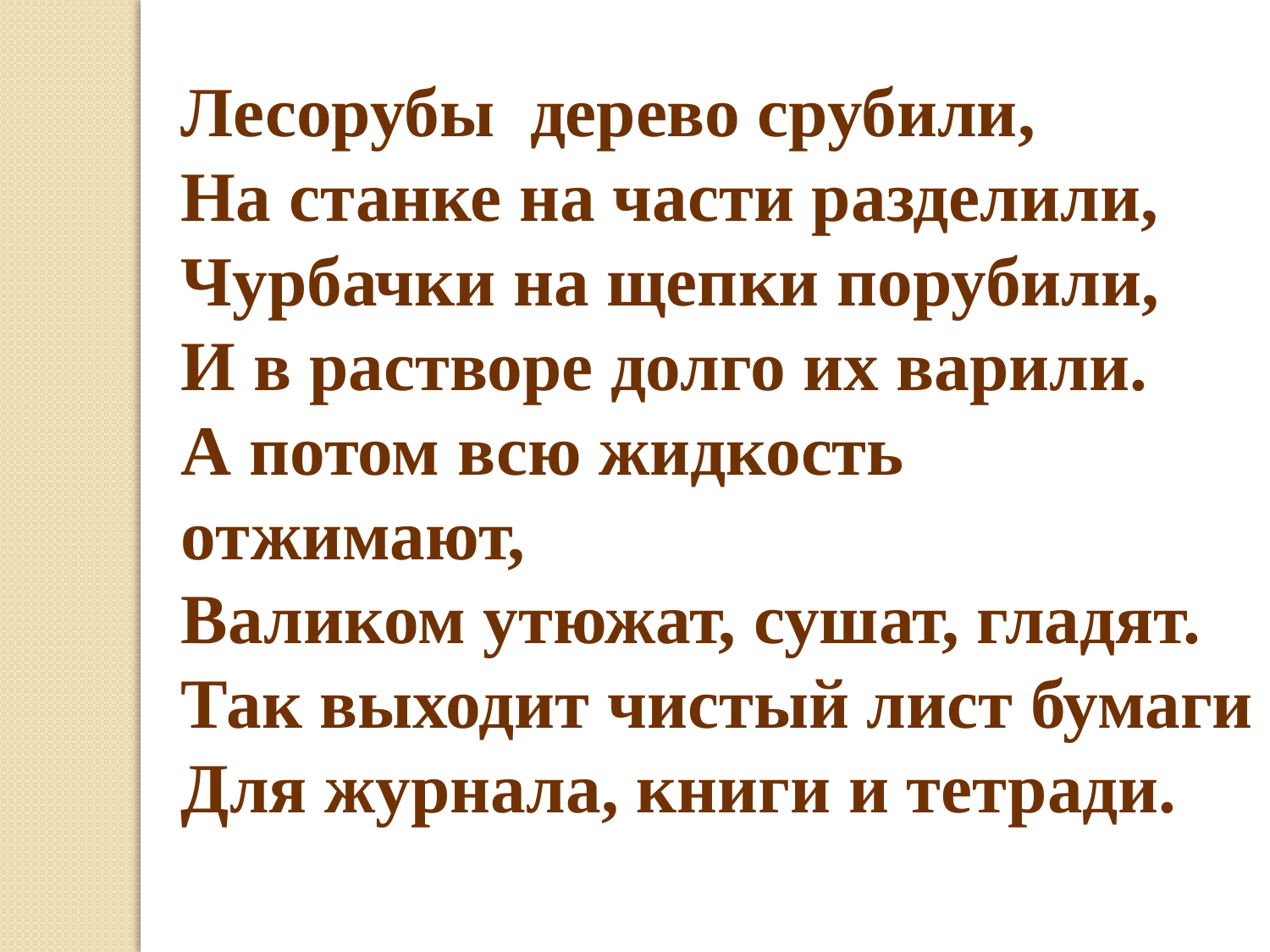

Лесорубы  дерево срубили,
На станке на части разделили,
Чурбачки на щепки порубили,
И в растворе долго их варили.
А потом всю жидкость отжимают,
Валиком утюжат, сушат, гладят.
Так выходит чистый лист бумаги
Для журнала, книги и тетради.